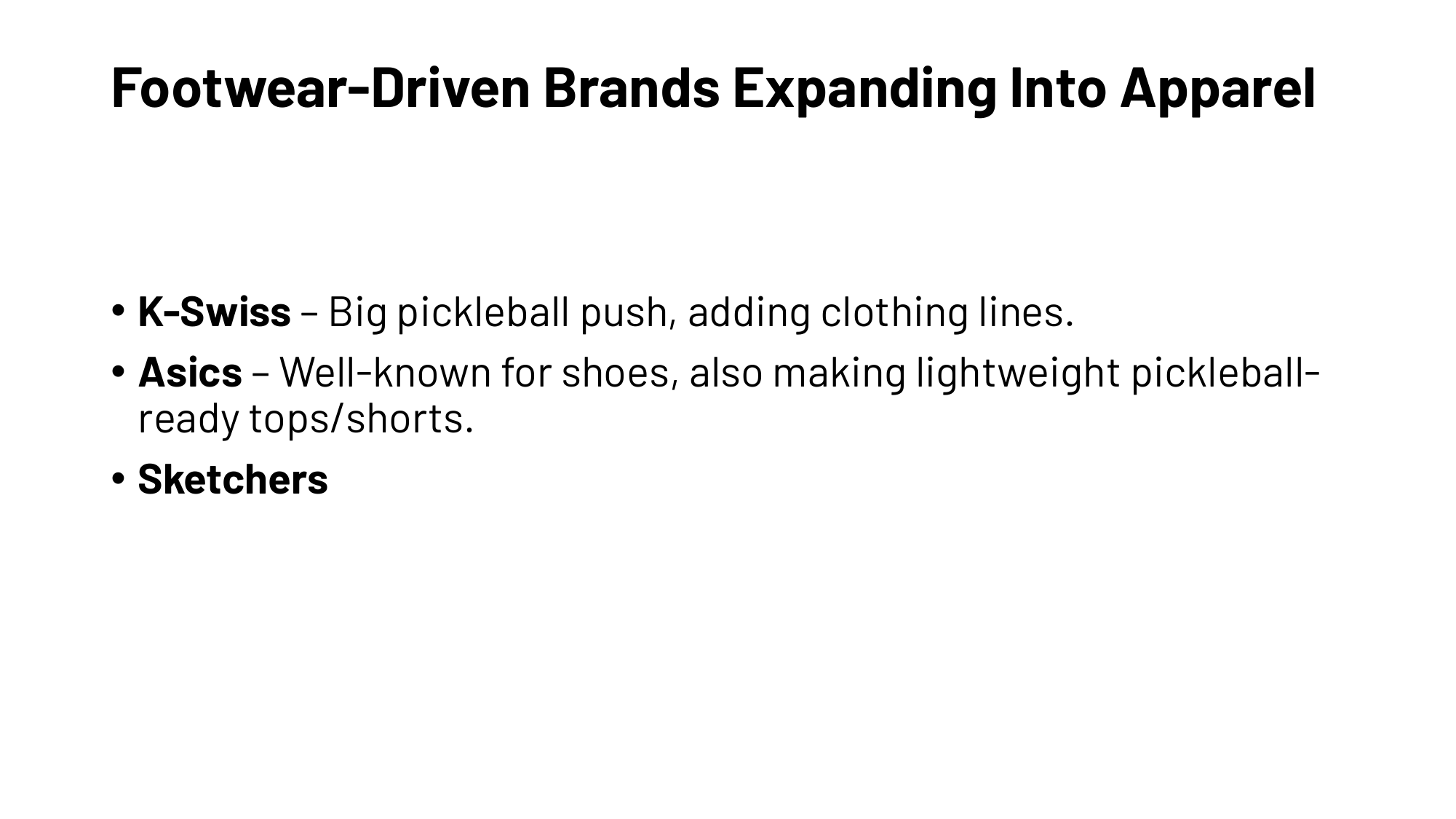

# Footwear-Driven Brands Expanding Into Apparel

K-Swiss – Big pickleball push, adding clothing lines.
Asics – Well-known for shoes, also making lightweight pickleball-ready tops/shorts.
Sketchers